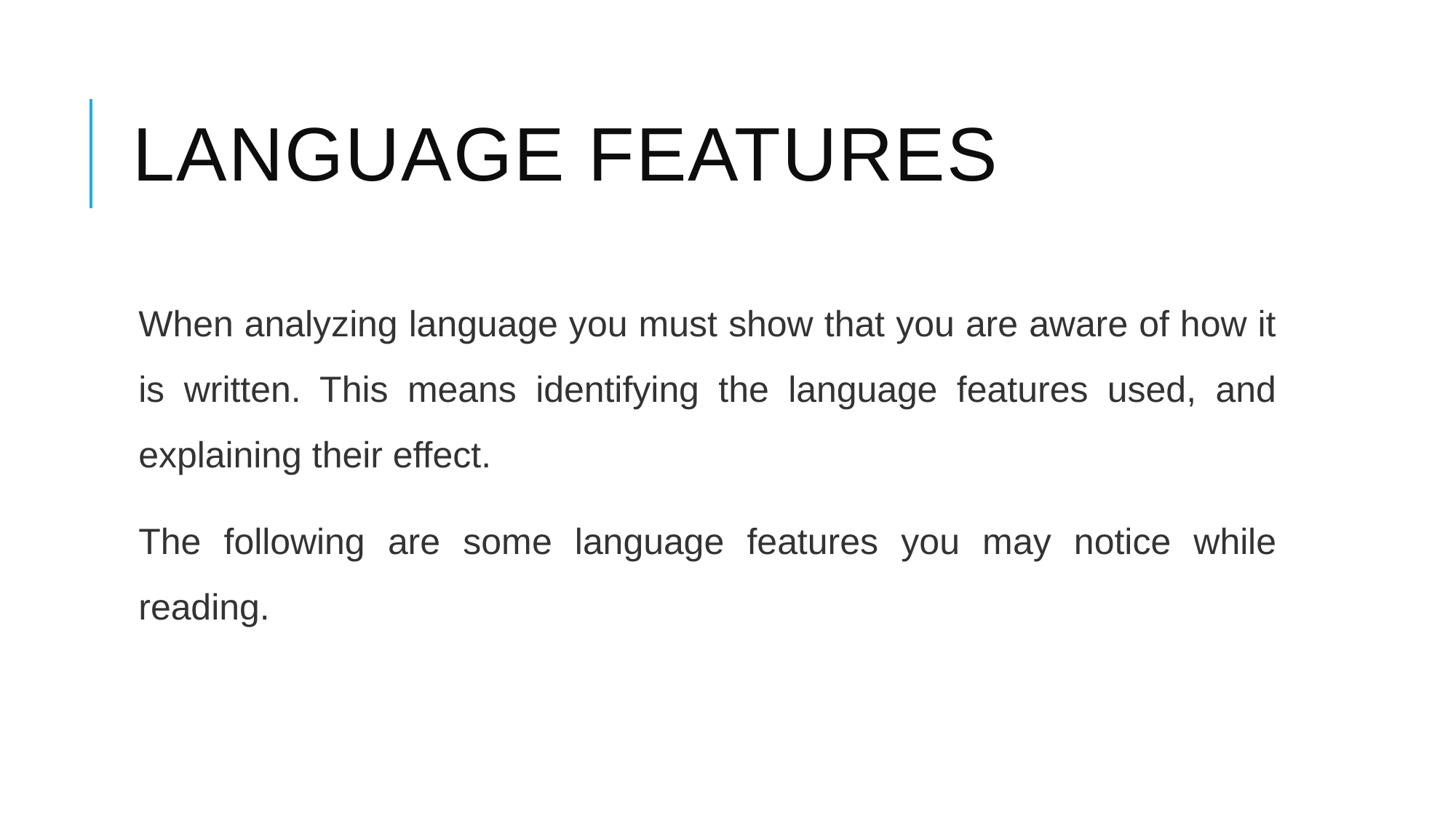

# Language Features
When analyzing language you must show that you are aware of how it is written. This means identifying the language features used, and explaining their effect.
The following are some language features you may notice while reading.